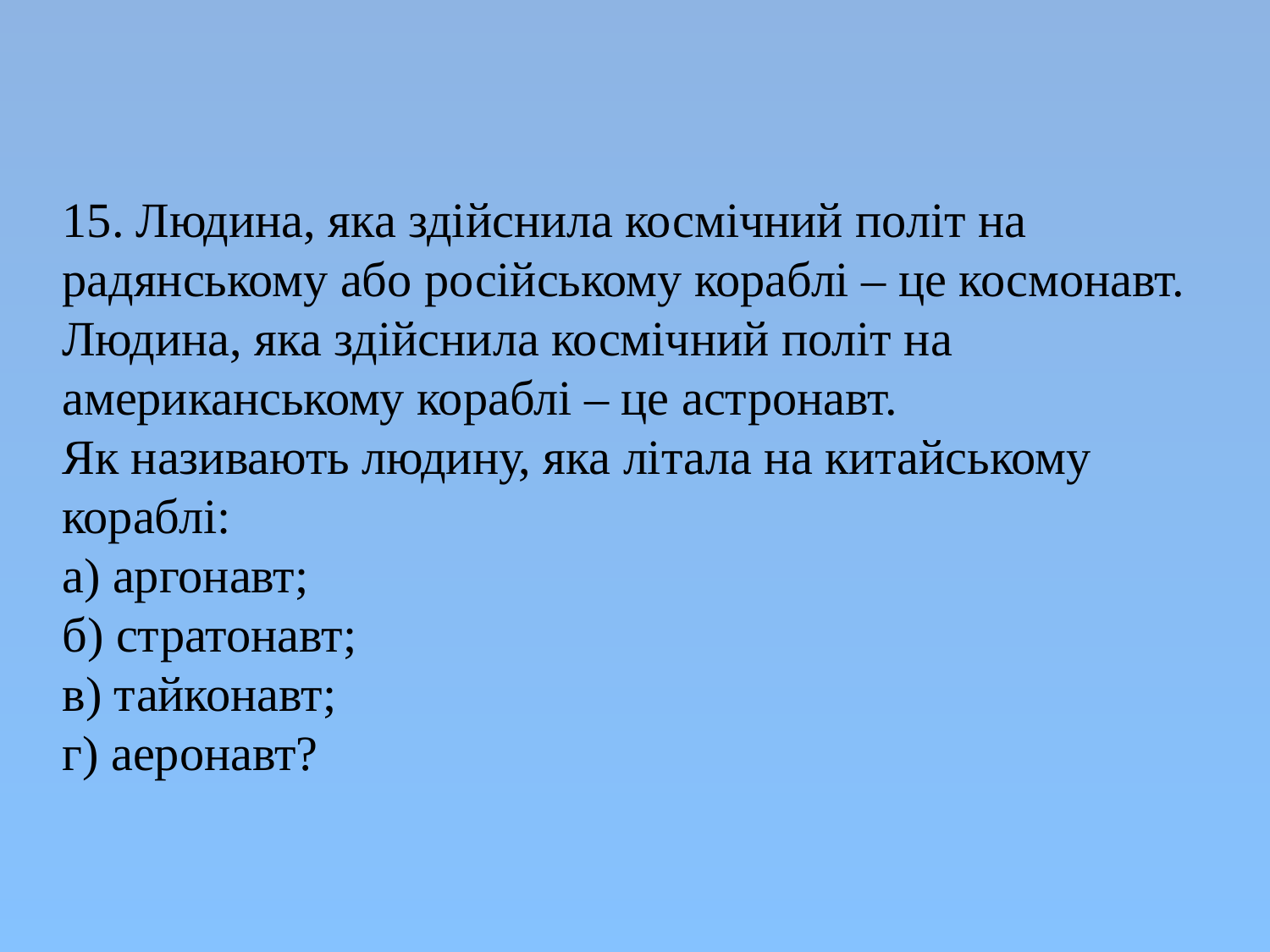

15. Людина, яка здійснила космічний політ на радянському або російському кораблі – це космонавт.
Людина, яка здійснила космічний політ на американському кораблі – це астронавт.
Як називають людину, яка літала на китайському кораблі:
а) аргонавт;
б) стратонавт;
в) тайконавт;
г) аеронавт?